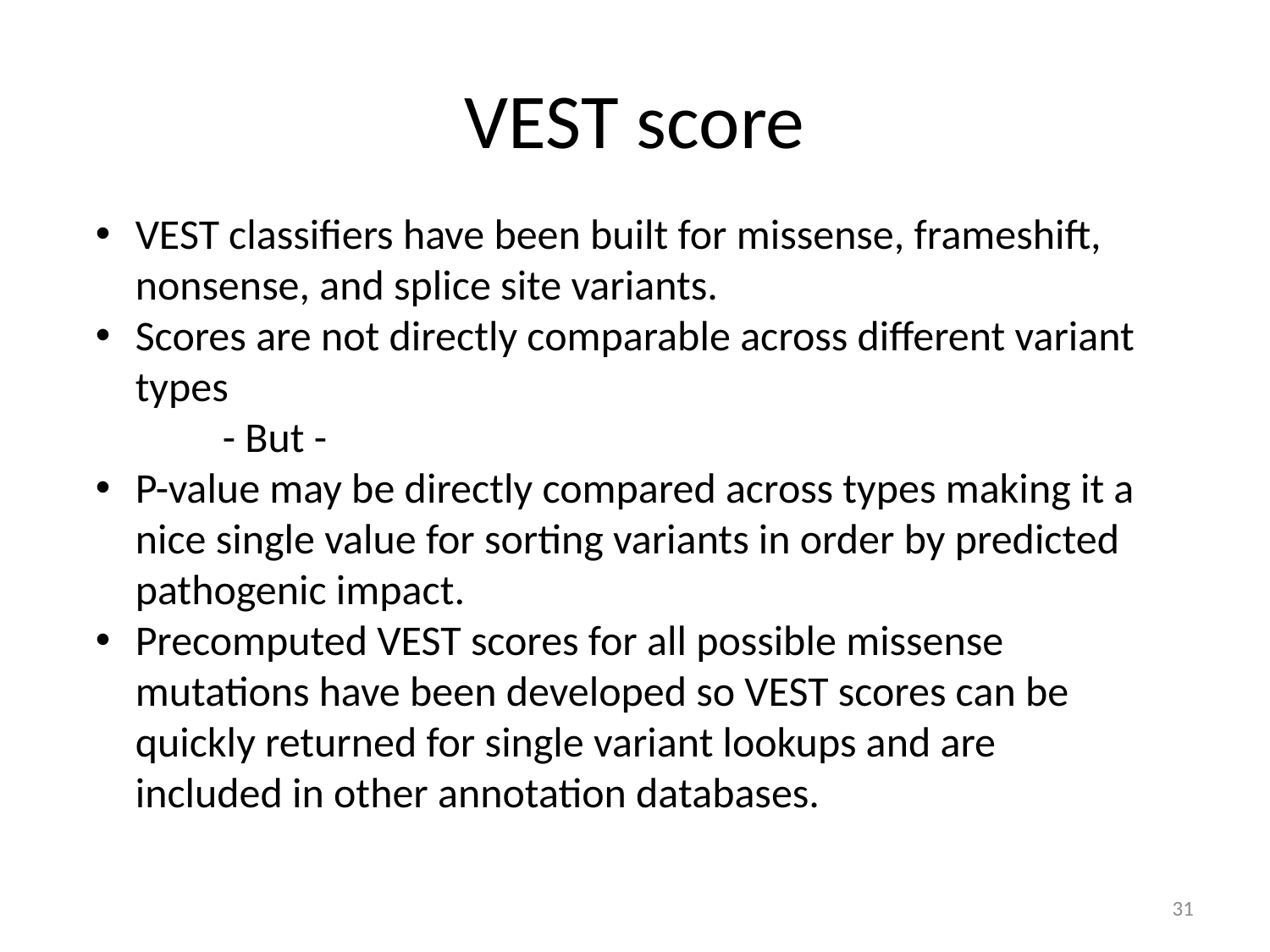

# VEST score
VEST classifiers have been built for missense, frameshift, nonsense, and splice site variants.
Scores are not directly comparable across different variant types
	- But -
P-value may be directly compared across types making it a nice single value for sorting variants in order by predicted pathogenic impact.
Precomputed VEST scores for all possible missense mutations have been developed so VEST scores can be quickly returned for single variant lookups and are included in other annotation databases.
31